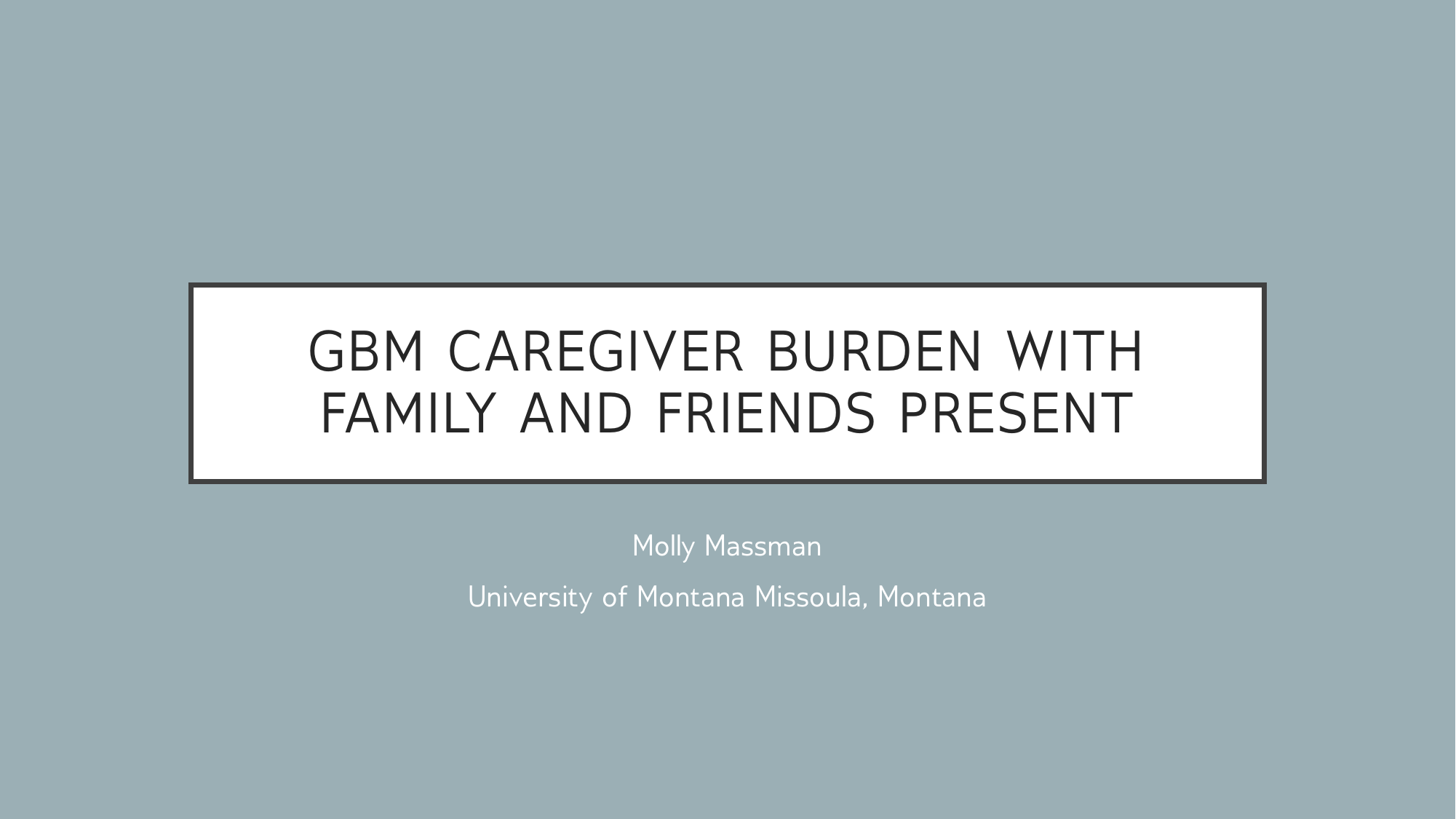

# GBM Caregiver Burden with family and friends Present
Molly Massman
University of Montana Missoula, Montana